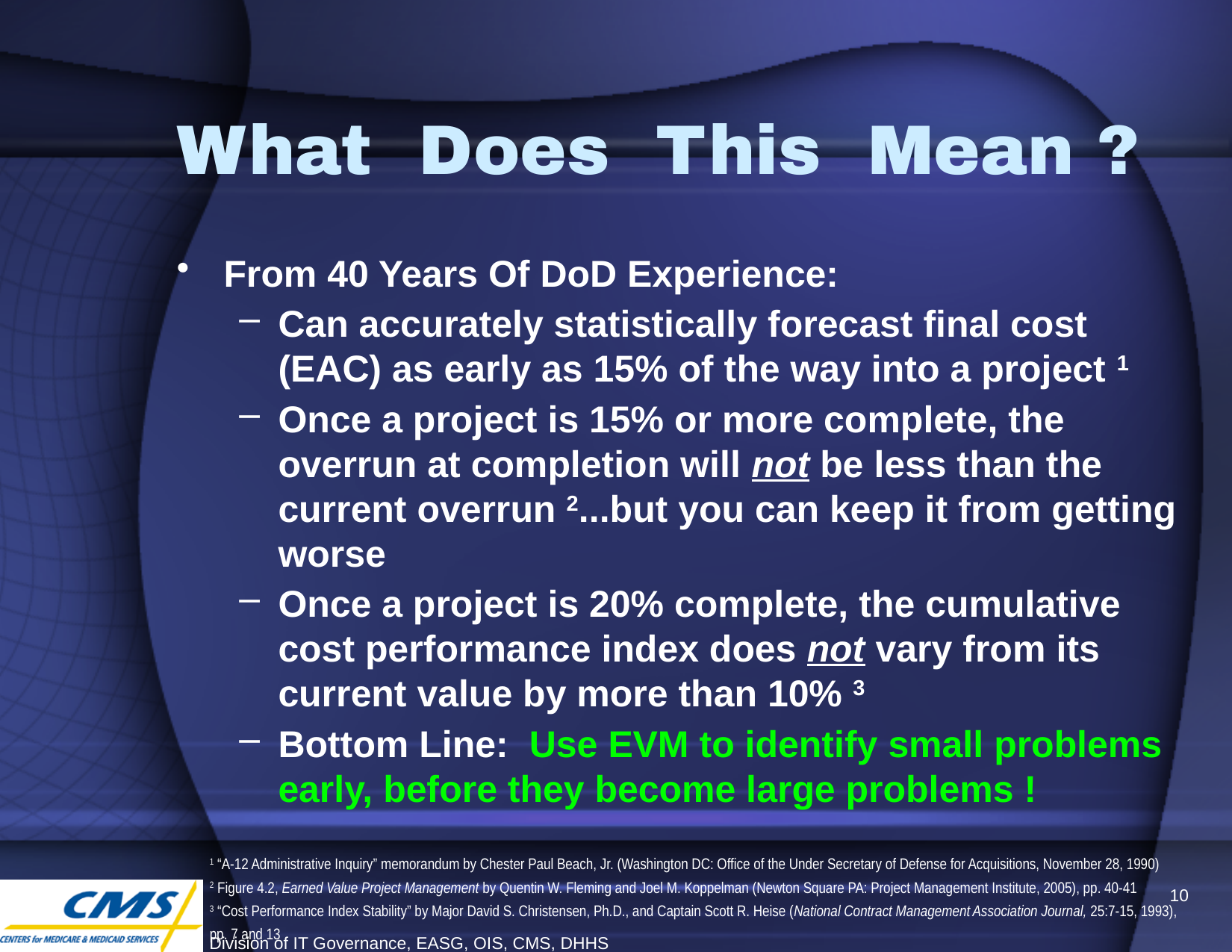

# What  Does  This  Mean ?
From 40 Years Of DoD Experience:
Can accurately statistically forecast final cost (EAC) as early as 15% of the way into a project 1
Once a project is 15% or more complete, the overrun at completion will not be less than the current overrun 2...but you can keep it from getting worse
Once a project is 20% complete, the cumulative cost performance index does not vary from its current value by more than 10% 3
Bottom Line:  Use EVM to identify small problems early, before they become large problems !
1 “A-12 Administrative Inquiry” memorandum by Chester Paul Beach, Jr. (Washington DC: Office of the Under Secretary of Defense for Acquisitions, November 28, 1990)
2 Figure 4.2, Earned Value Project Management by Quentin W. Fleming and Joel M. Koppelman (Newton Square PA: Project Management Institute, 2005), pp. 40-41
3 “Cost Performance Index Stability” by Major David S. Christensen, Ph.D., and Captain Scott R. Heise (National Contract Management Association Journal, 25:7-15, 1993),
pp. 7 and 13
10